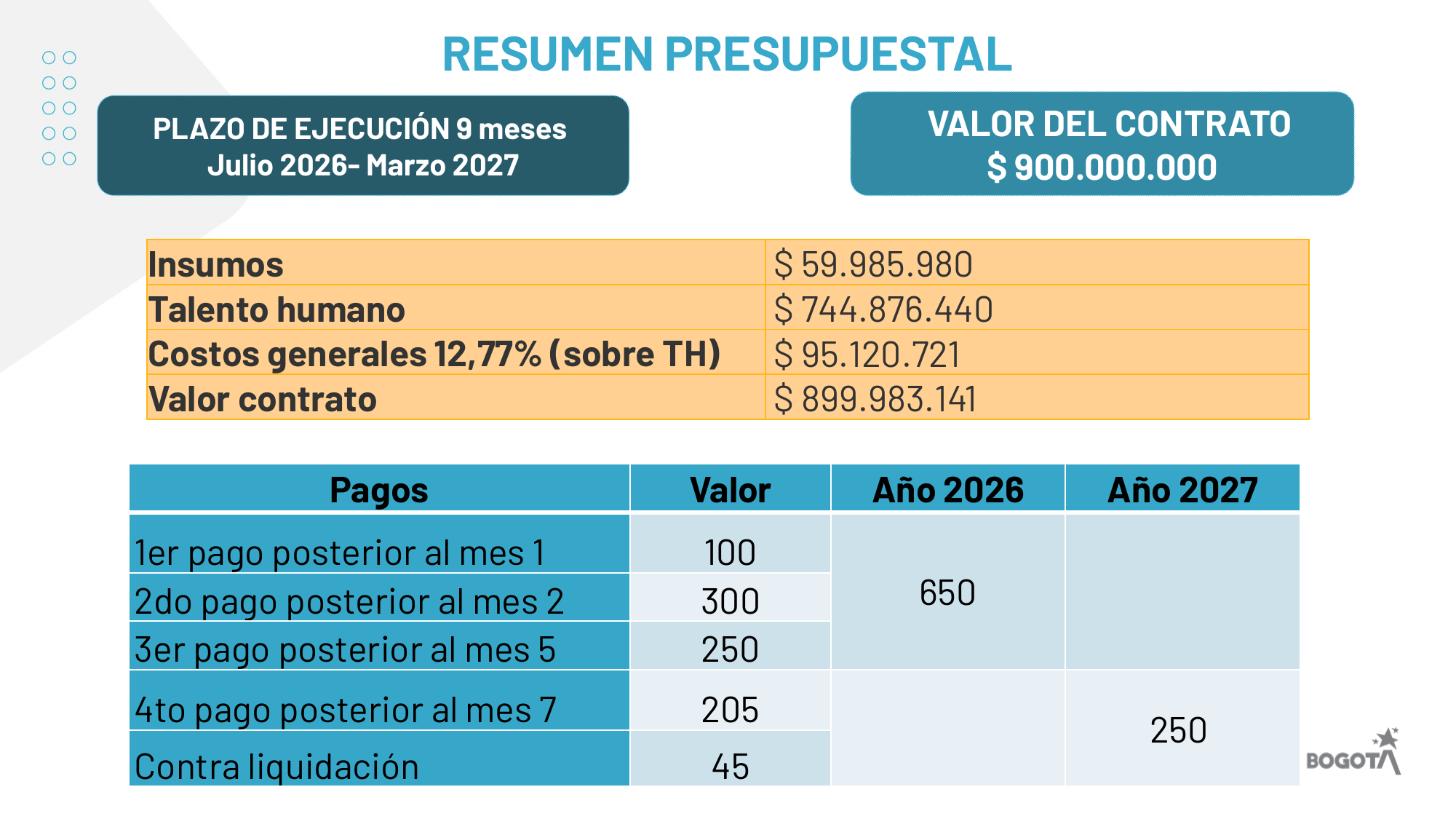

RESUMEN PRESUPUESTAL
  VALOR DEL CONTRATO
$ 900.000.000
PLAZO DE EJECUCIÓN 9 meses
Julio 2026- Marzo 2027
| Insumos | $ 59.985.980 |
| --- | --- |
| Talento humano | $ 744.876.440 |
| Costos generales 12,77% (sobre TH) | $ 95.120.721 |
| Valor contrato | $ 899.983.141 |
| Pagos | Valor | Año 2026 | Año 2027 |
| --- | --- | --- | --- |
| 1er pago posterior al mes 1 | 100 | 650 |  |
| 2do pago posterior al mes 2 | 300 |  |  |
| 3er pago posterior al mes 5 | 250 |  |  |
| 4to pago posterior al mes 7 | 205 |  | 250 |
| Contra liquidación | 45 |  |  |